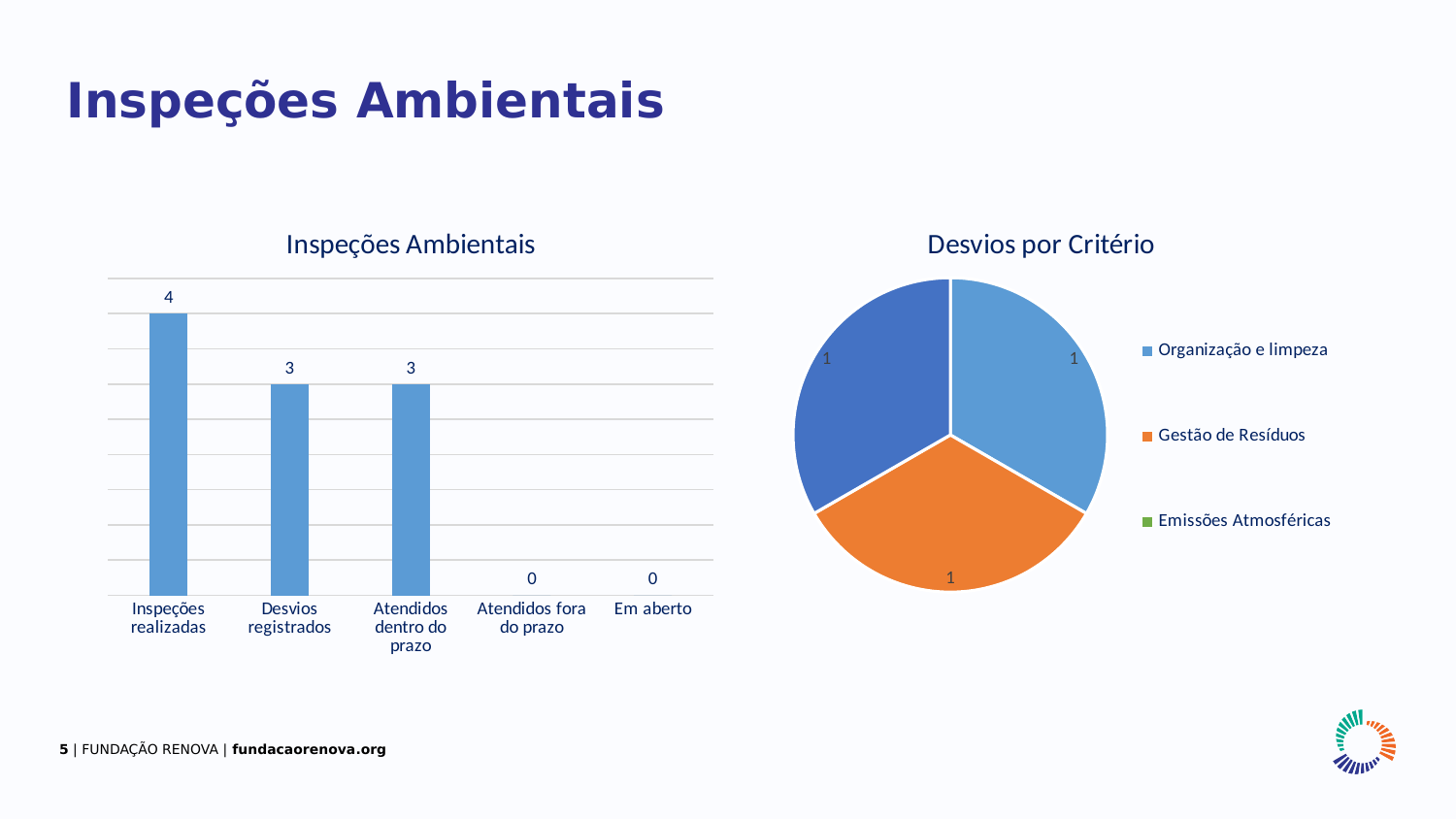

Inspeções Ambientais

### Chart: Inspeções Ambientais

| Category | JAN |
|---|---|
| Inspeções realizadas | 4.0 |
| Desvios registrados | 3.0 |
| Atendidos dentro do prazo | 3.0 |
| Atendidos fora do prazo | 0.0 |
| Em aberto | 0.0 |

### Chart: Desvios por Critério

| Category | JAN |
|---|---|
| Organização e limpeza | 1.0 |
| Gestão de Resíduos | 1.0 |
| Regulamentação | 0.0 |
| Produtos Químicos | 0.0 |
| Recursos Hídricos | 1.0 |
| Emissões Atmosféricas | 0.0 |
| Áreas Verdes | 0.0 |